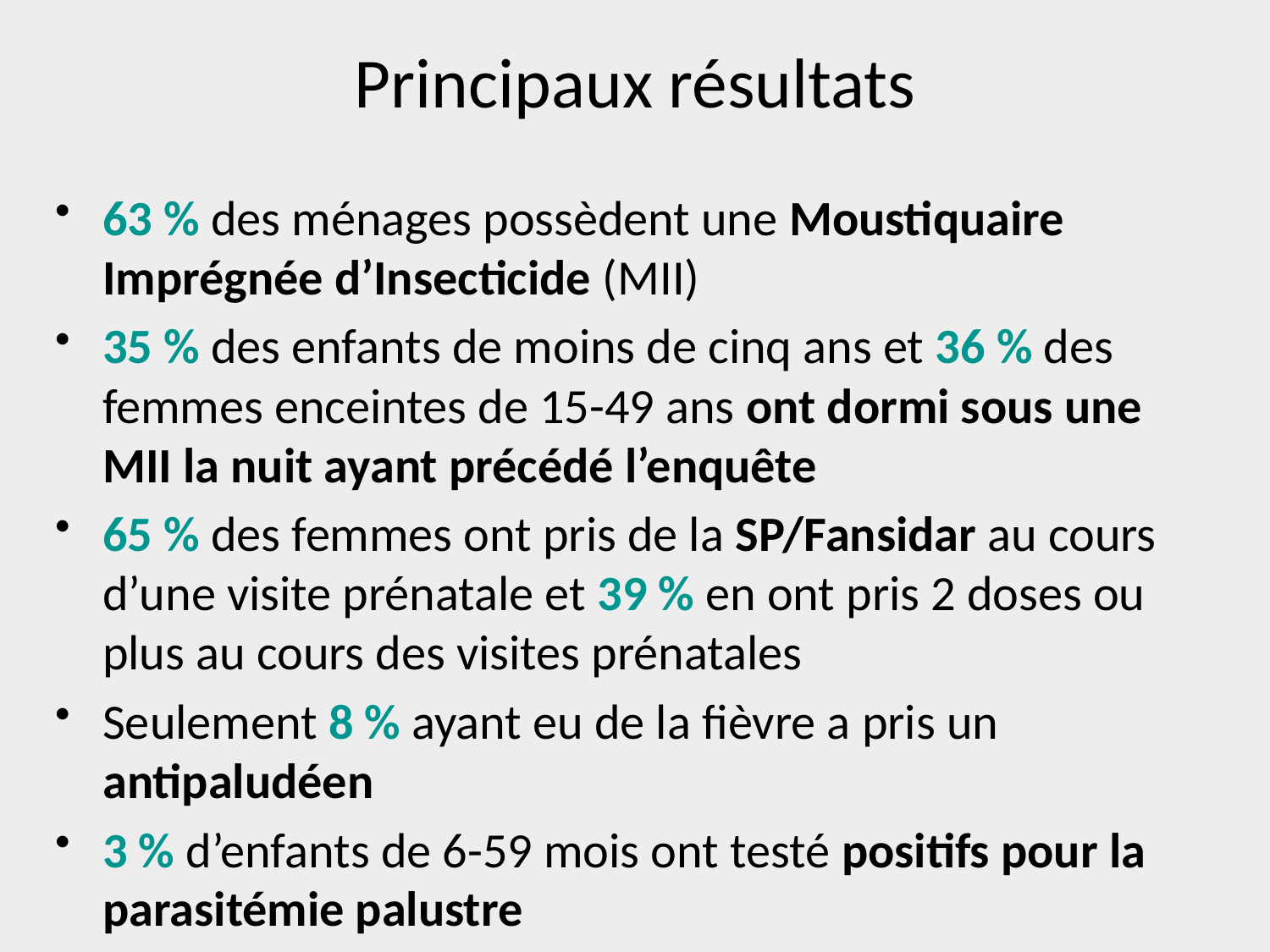

# Principaux résultats
63 % des ménages possèdent une Moustiquaire Imprégnée d’Insecticide (MII)
35 % des enfants de moins de cinq ans et 36 % des femmes enceintes de 15-49 ans ont dormi sous une MII la nuit ayant précédé l’enquête
65 % des femmes ont pris de la SP/Fansidar au cours d’une visite prénatale et 39 % en ont pris 2 doses ou plus au cours des visites prénatales
Seulement 8 % ayant eu de la fièvre a pris un antipaludéen
3 % d’enfants de 6-59 mois ont testé positifs pour la parasitémie palustre